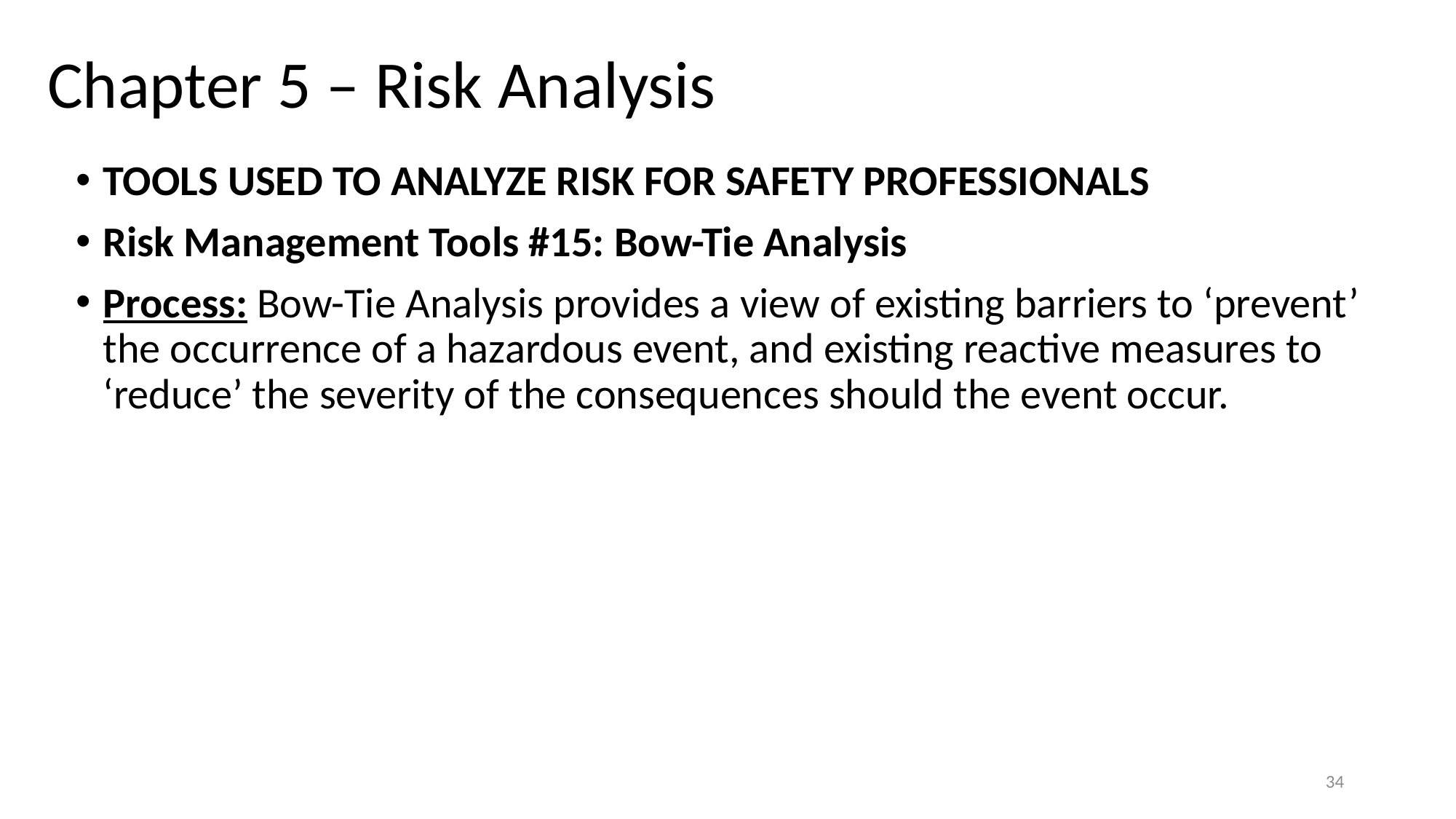

# Chapter 5 – Risk Analysis
TOOLS USED TO ANALYZE RISK FOR SAFETY PROFESSIONALS
Risk Management Tools #15: Bow-Tie Analysis
Process: Bow-Tie Analysis provides a view of existing barriers to ‘prevent’ the occurrence of a hazardous event, and existing reactive measures to ‘reduce’ the severity of the consequences should the event occur.
34